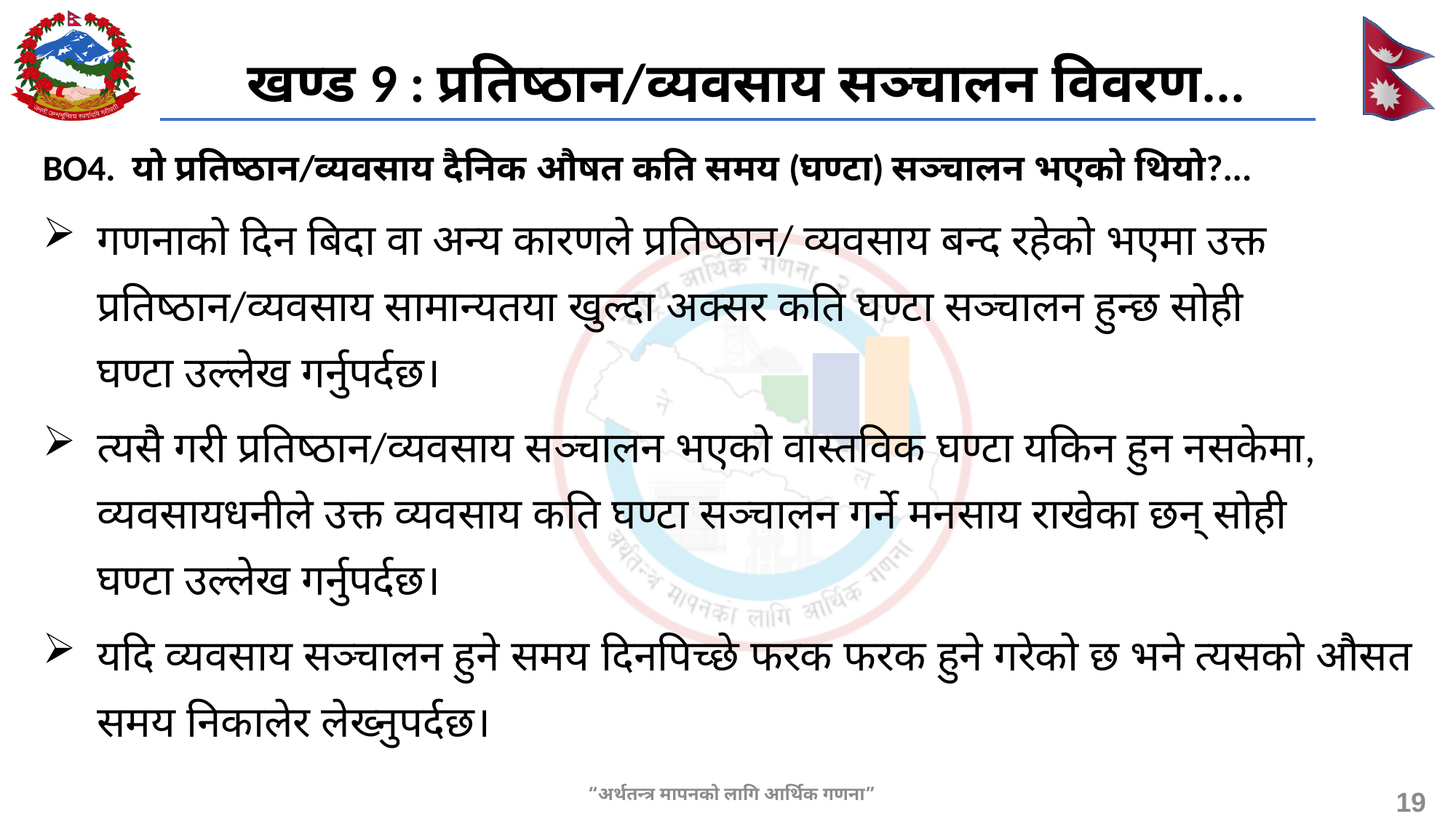

खण्ड 9 : प्रतिष्ठान/व्यवसाय सञ्चालन विवरण...
BO4.  यो प्रतिष्ठान/व्यवसाय दैनिक औषत कति समय (घण्टा) सञ्चालन भएको थियो?...
गणनाको दिन बिदा वा अन्य कारणले प्रतिष्ठान/ व्यवसाय बन्द रहेको भएमा उक्त प्रतिष्ठान/व्यवसाय सामान्यतया खुल्दा अक्सर कति घण्टा सञ्चालन हुन्छ सोही घण्टा उल्लेख गर्नुपर्दछ।
त्यसै गरी प्रतिष्ठान/व्यवसाय सञ्चालन भएको वास्तविक घण्टा यकिन हुन नसकेमा, व्यवसायधनीले उक्त व्यवसाय कति घण्टा सञ्चालन गर्ने मनसाय राखेका छन् सोही घण्टा उल्लेख गर्नुपर्दछ।
यदि व्यवसाय सञ्चालन हुने समय दिनपिच्छे फरक फरक हुने गरेको छ भने त्यसको औसत समय निकालेर लेख्नुपर्दछ।
19
“अर्थतन्त्र मापनको लागि आर्थिक गणना”